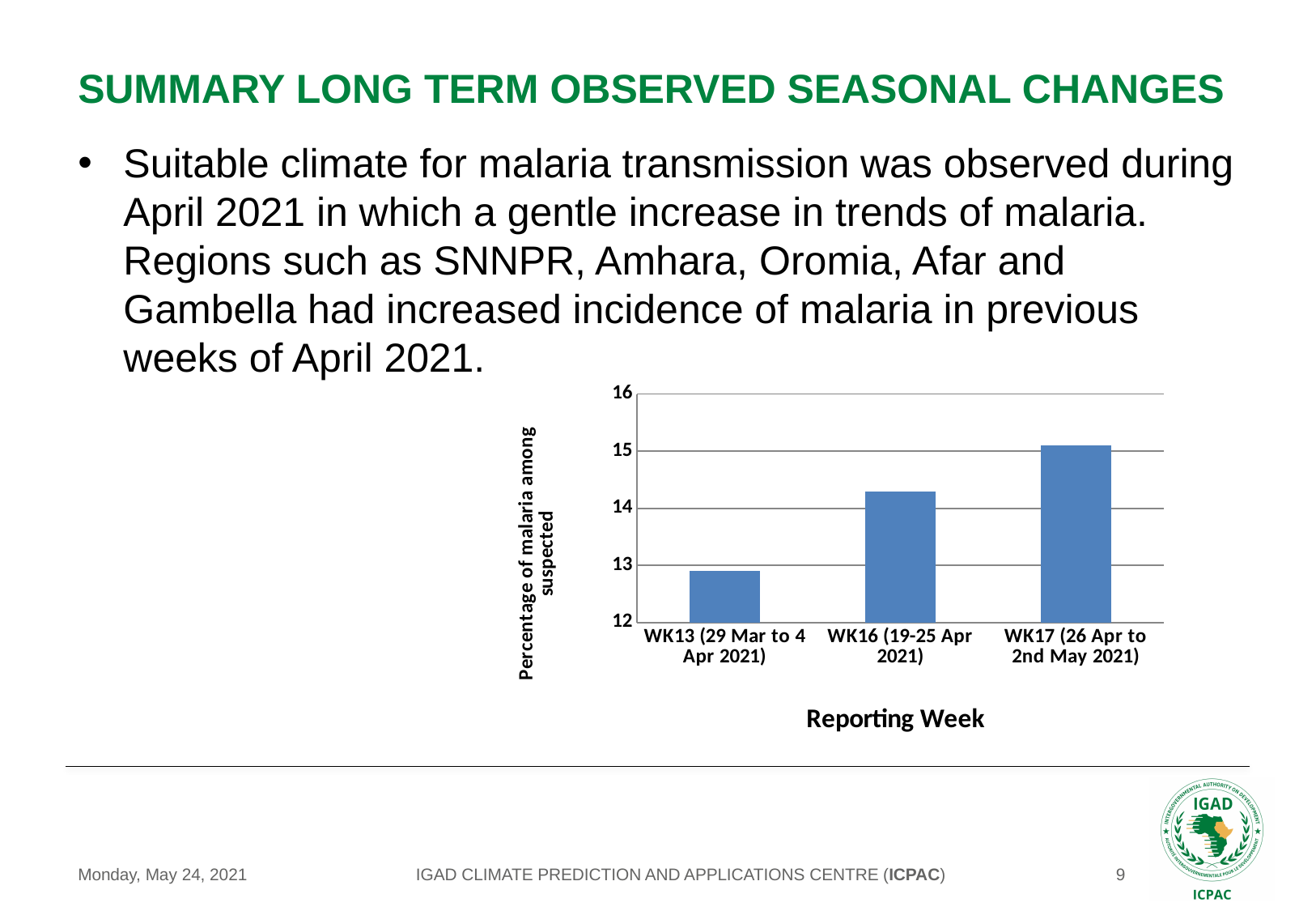

# summary long term observed seasonal changes
Suitable climate for malaria transmission was observed during April 2021 in which a gentle increase in trends of malaria. Regions such as SNNPR, Amhara, Oromia, Afar and Gambella had increased incidence of malaria in previous weeks of April 2021.

### Chart

| Category | % Malaria Cases (n/N) |
|---|---|
| WK13 (29 Mar to 4 Apr 2021) | 12.9 |
| WK16 (19-25 Apr 2021) | 14.3 |
| WK17 (26 Apr to 2nd May 2021) | 15.1 |
IGAD CLIMATE PREDICTION AND APPLICATIONS CENTRE (ICPAC)
Monday, May 24, 2021
9